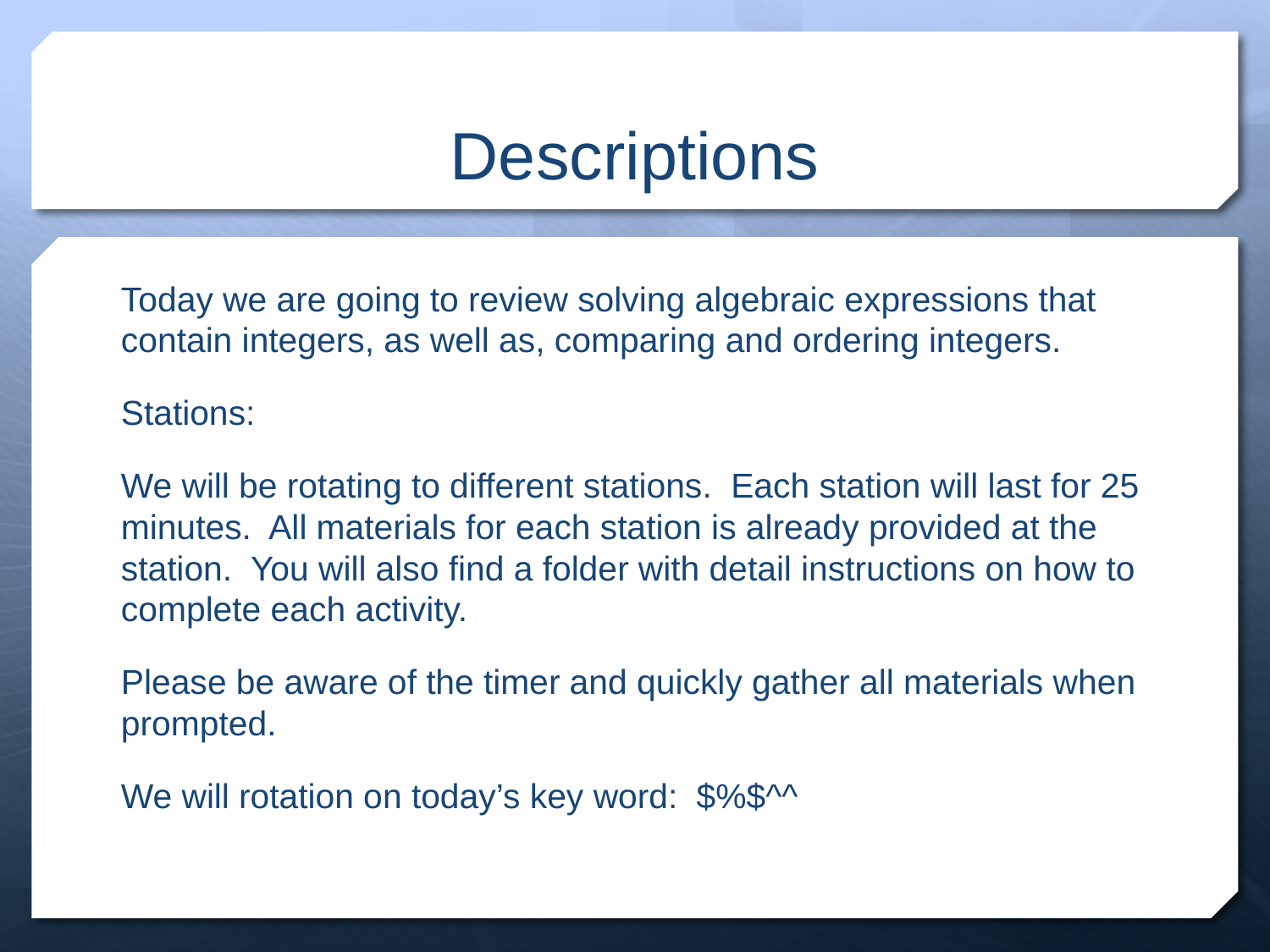

# Descriptions
Today we are going to review solving algebraic expressions that contain integers, as well as, comparing and ordering integers.
Stations:
We will be rotating to different stations.  Each station will last for 25 minutes.  All materials for each station is already provided at the station.  You will also find a folder with detail instructions on how to complete each activity.
Please be aware of the timer and quickly gather all materials when prompted.
We will rotation on today’s key word:  $%$^^